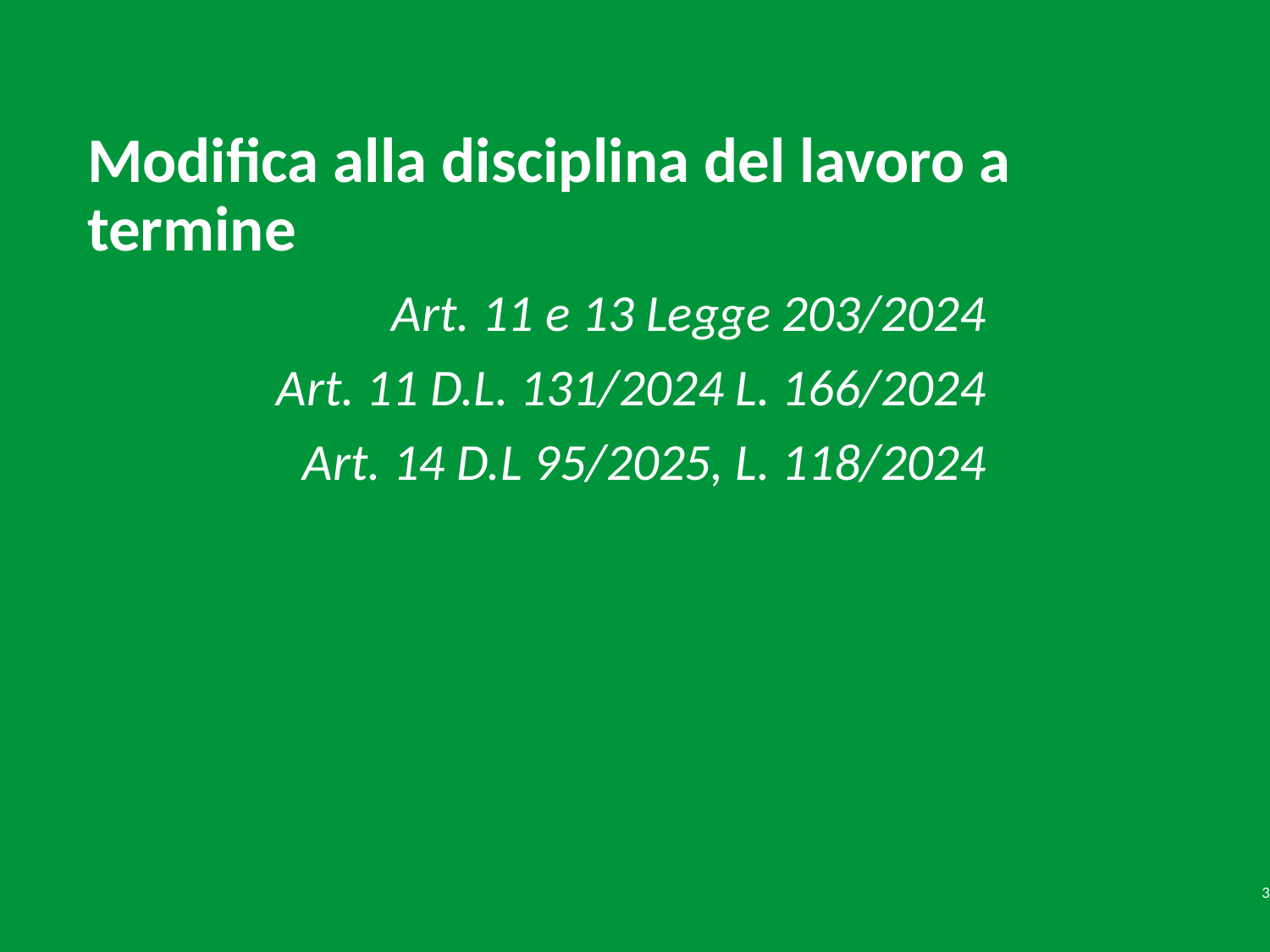

# Modifica alla disciplina del lavoro a termine
Art. 11 e 13 Legge 203/2024
Art. 11 D.L. 131/2024 L. 166/2024
Art. 14 D.L 95/2025, L. 118/2024

3